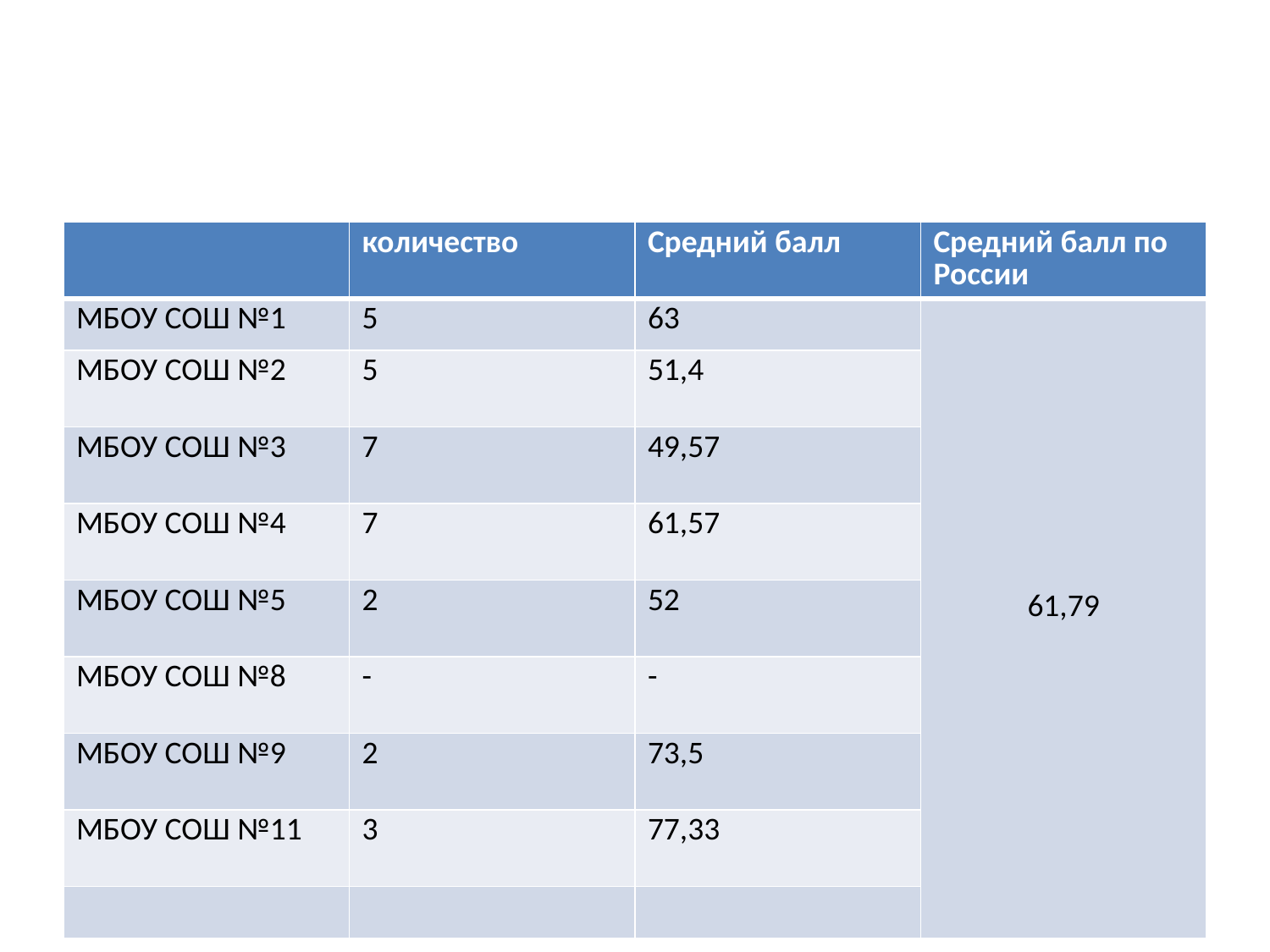

#
|  | количество | Средний балл | Средний балл по России |
| --- | --- | --- | --- |
| МБОУ СОШ №1 | 5 | 63 | 61,79 |
| МБОУ СОШ №2 | 5 | 51,4 |  |
| МБОУ СОШ №3 | 7 | 49,57 |  |
| МБОУ СОШ №4 | 7 | 61,57 |  |
| МБОУ СОШ №5 | 2 | 52 |  |
| МБОУ СОШ №8 | - | - |  |
| МБОУ СОШ №9 | 2 | 73,5 |  |
| МБОУ СОШ №11 | 3 | 77,33 |  |
|  |  |  |  |